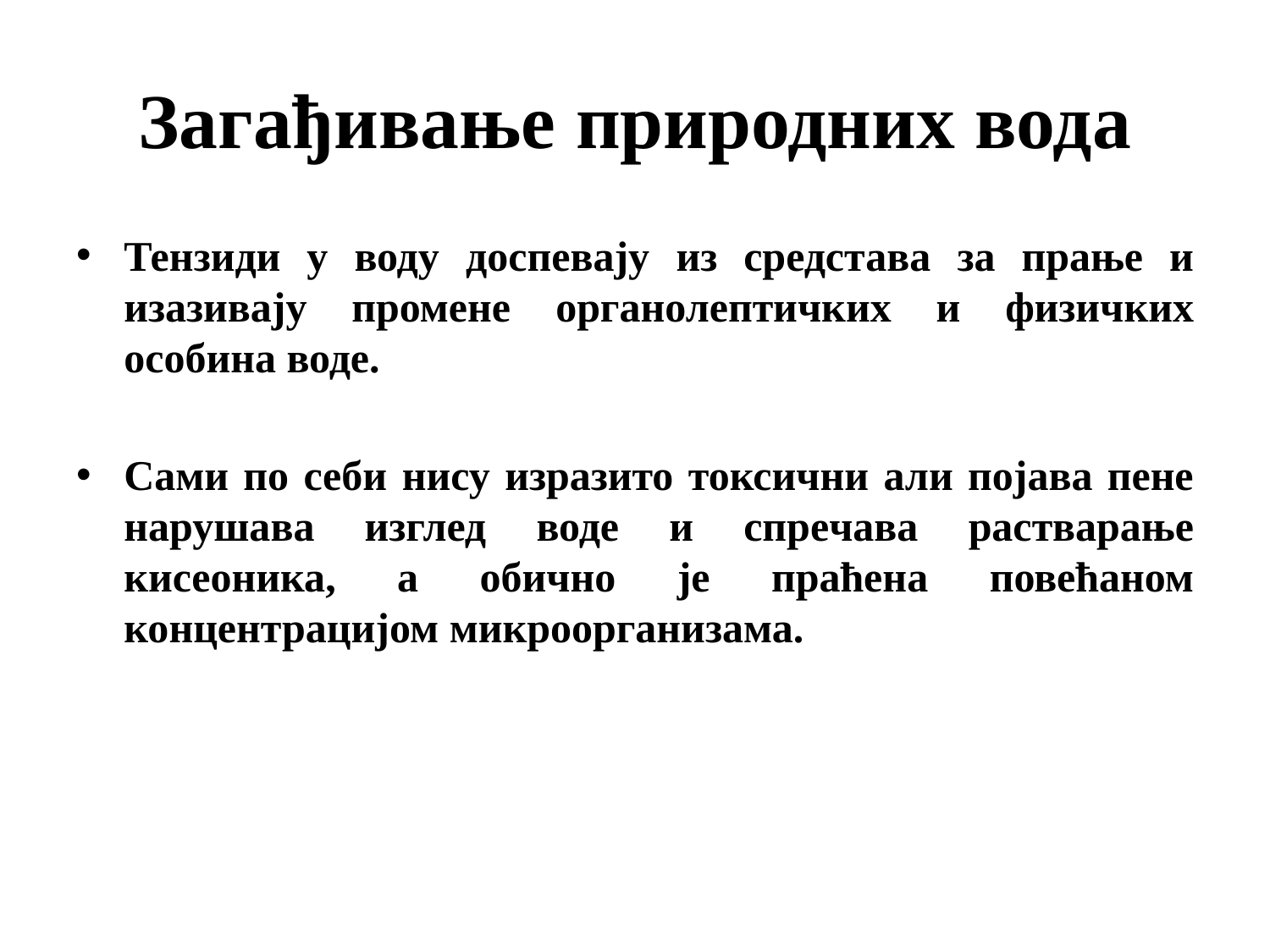

Тензиди у воду доспевају из средстава за прање и изазивају промене органолептичких и физичких особина воде.

Сами по себи нису изразито токсични али појава пене нарушава изглед воде и спречава растварање кисеоника, а обично је праћена повећаном концентрацијом микроорганизама.
Загађивање природних вода